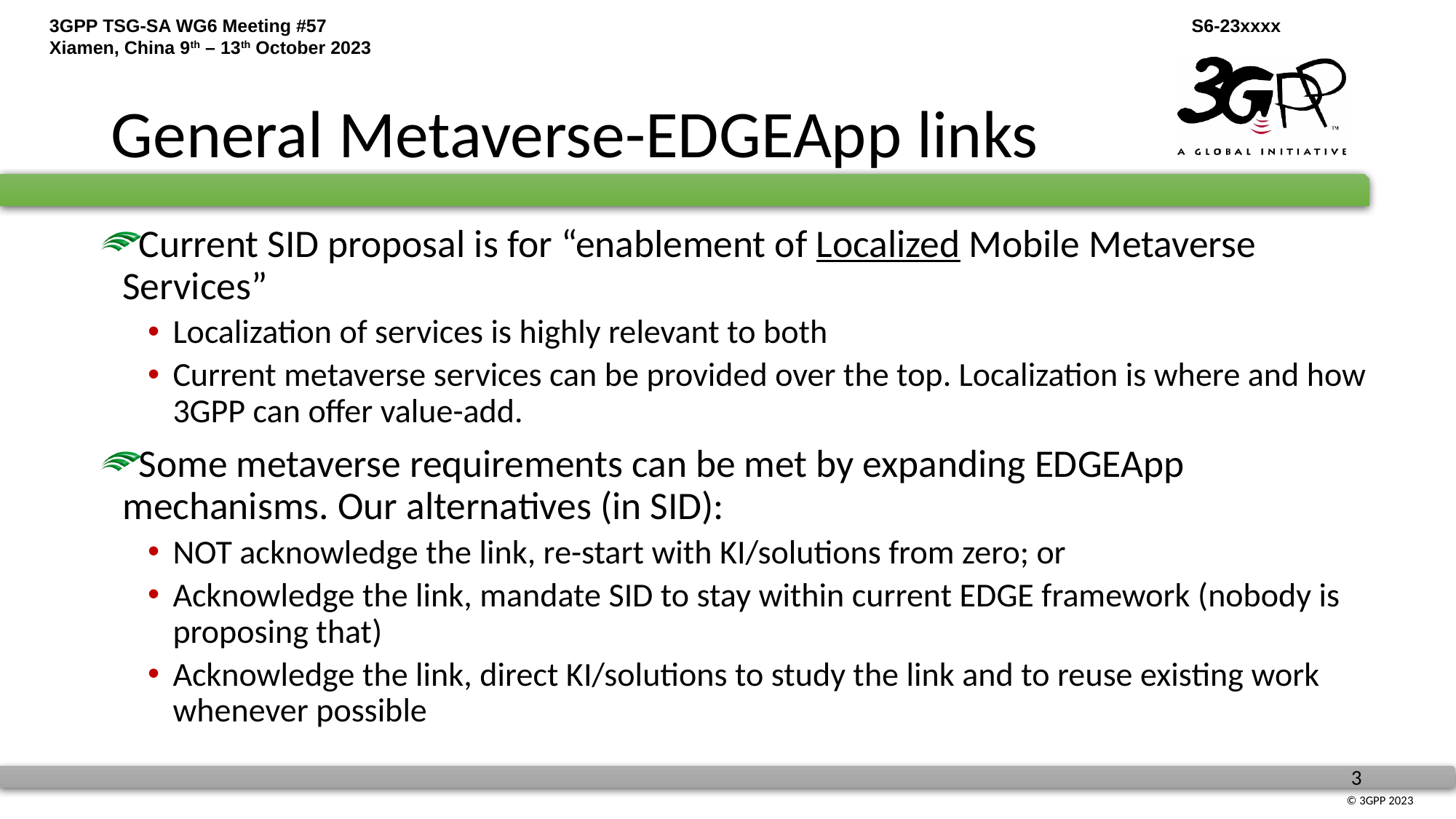

# General Metaverse-EDGEApp links
Current SID proposal is for “enablement of Localized Mobile Metaverse Services”
Localization of services is highly relevant to both
Current metaverse services can be provided over the top. Localization is where and how 3GPP can offer value-add.
Some metaverse requirements can be met by expanding EDGEApp mechanisms. Our alternatives (in SID):
NOT acknowledge the link, re-start with KI/solutions from zero; or
Acknowledge the link, mandate SID to stay within current EDGE framework (nobody is proposing that)
Acknowledge the link, direct KI/solutions to study the link and to reuse existing work whenever possible